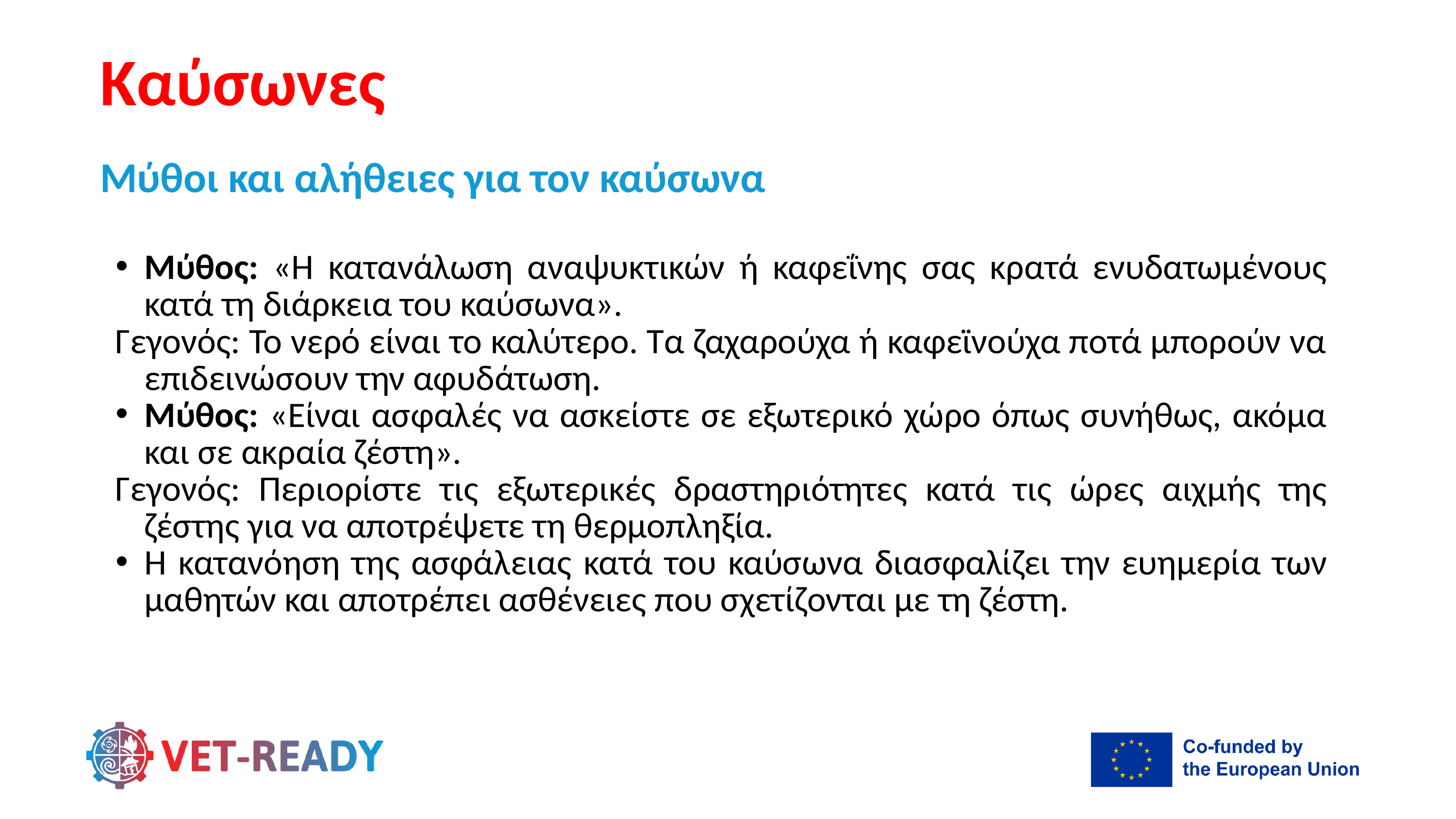

Καύσωνες
Μύθοι και αλήθειες για τον καύσωνα
Μύθος: «Η κατανάλωση αναψυκτικών ή καφεΐνης σας κρατά ενυδατωμένους κατά τη διάρκεια του καύσωνα».
Γεγονός: Το νερό είναι το καλύτερο. Τα ζαχαρούχα ή καφεϊνούχα ποτά μπορούν να επιδεινώσουν την αφυδάτωση.
Μύθος: «Είναι ασφαλές να ασκείστε σε εξωτερικό χώρο όπως συνήθως, ακόμα και σε ακραία ζέστη».
Γεγονός: Περιορίστε τις εξωτερικές δραστηριότητες κατά τις ώρες αιχμής της ζέστης για να αποτρέψετε τη θερμοπληξία.
Η κατανόηση της ασφάλειας κατά του καύσωνα διασφαλίζει την ευημερία των μαθητών και αποτρέπει ασθένειες που σχετίζονται με τη ζέστη.